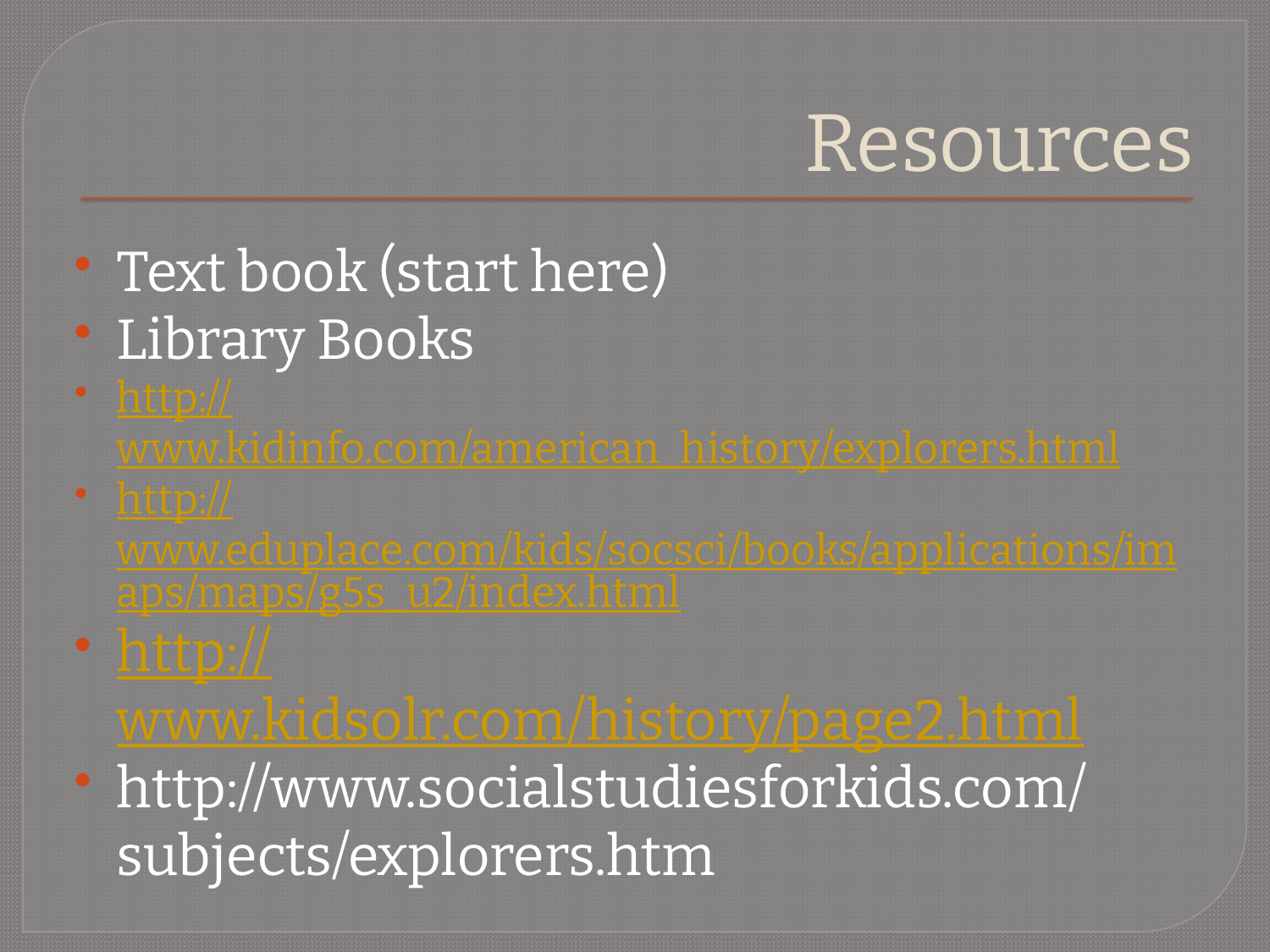

# Resources
Text book (start here)
Library Books
http://www.kidinfo.com/american_history/explorers.html
http://www.eduplace.com/kids/socsci/books/applications/imaps/maps/g5s_u2/index.html
http://www.kidsolr.com/history/page2.html
http://www.socialstudiesforkids.com/subjects/explorers.htm